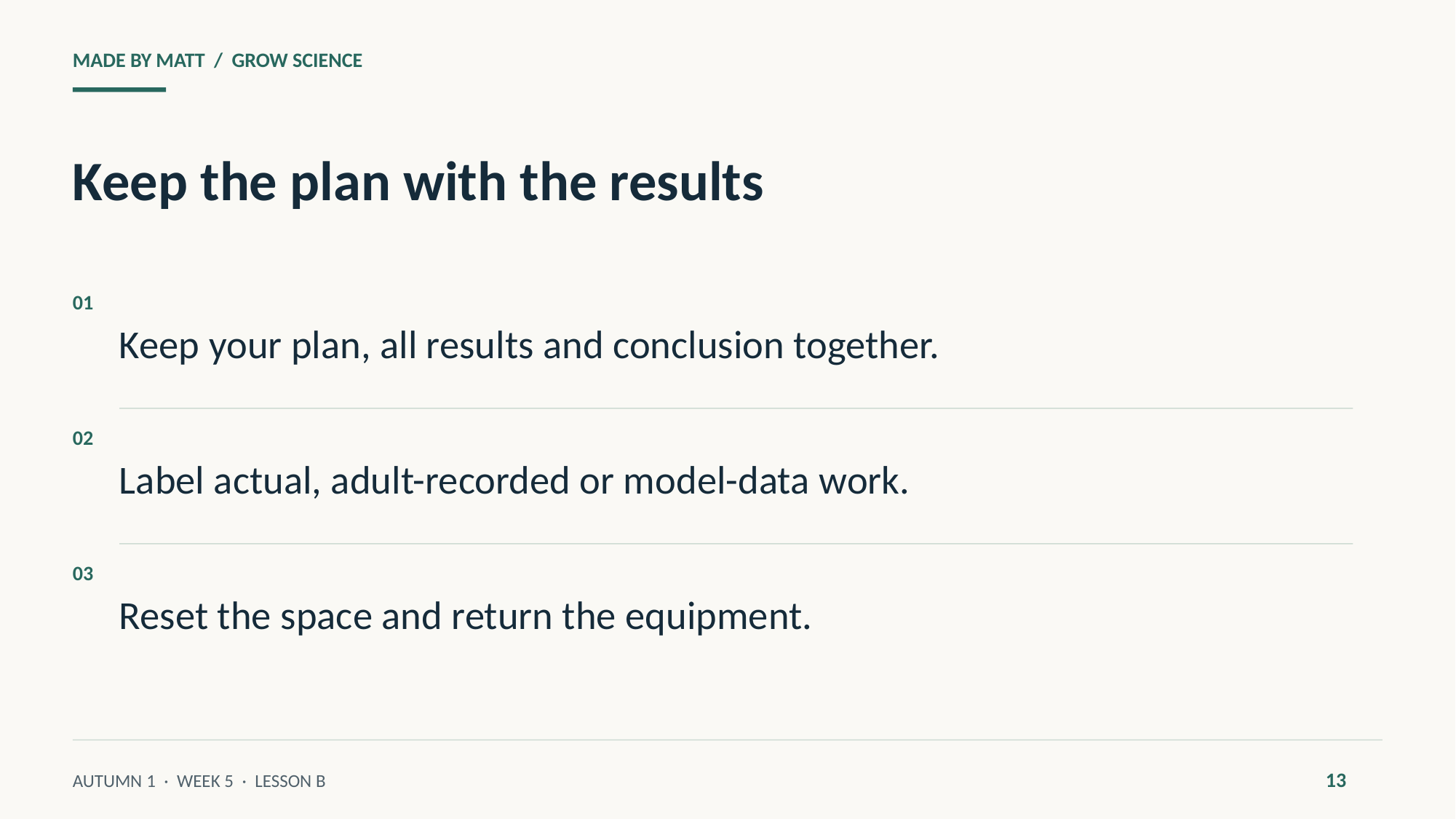

MADE BY MATT  /  GROW SCIENCE

Keep the plan with the results
Keep your plan, all results and conclusion together.
01

Label actual, adult-recorded or model-data work.
02

Reset the space and return the equipment.
03

13
AUTUMN 1  ·  WEEK 5  ·  LESSON B